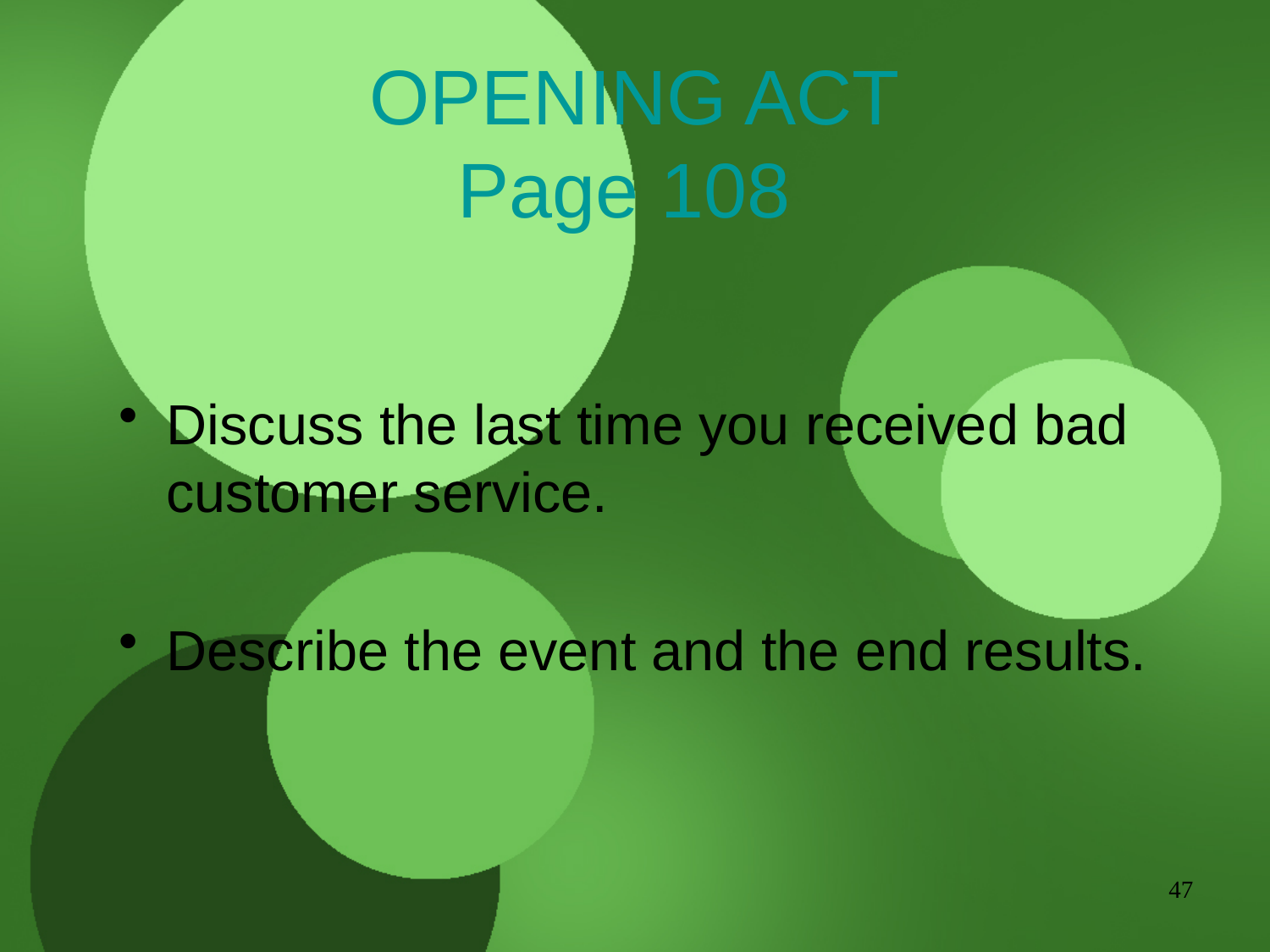

# OPENING ACT Page 108
Discuss the last time you received bad customer service.

Describe the event and the end results.
47